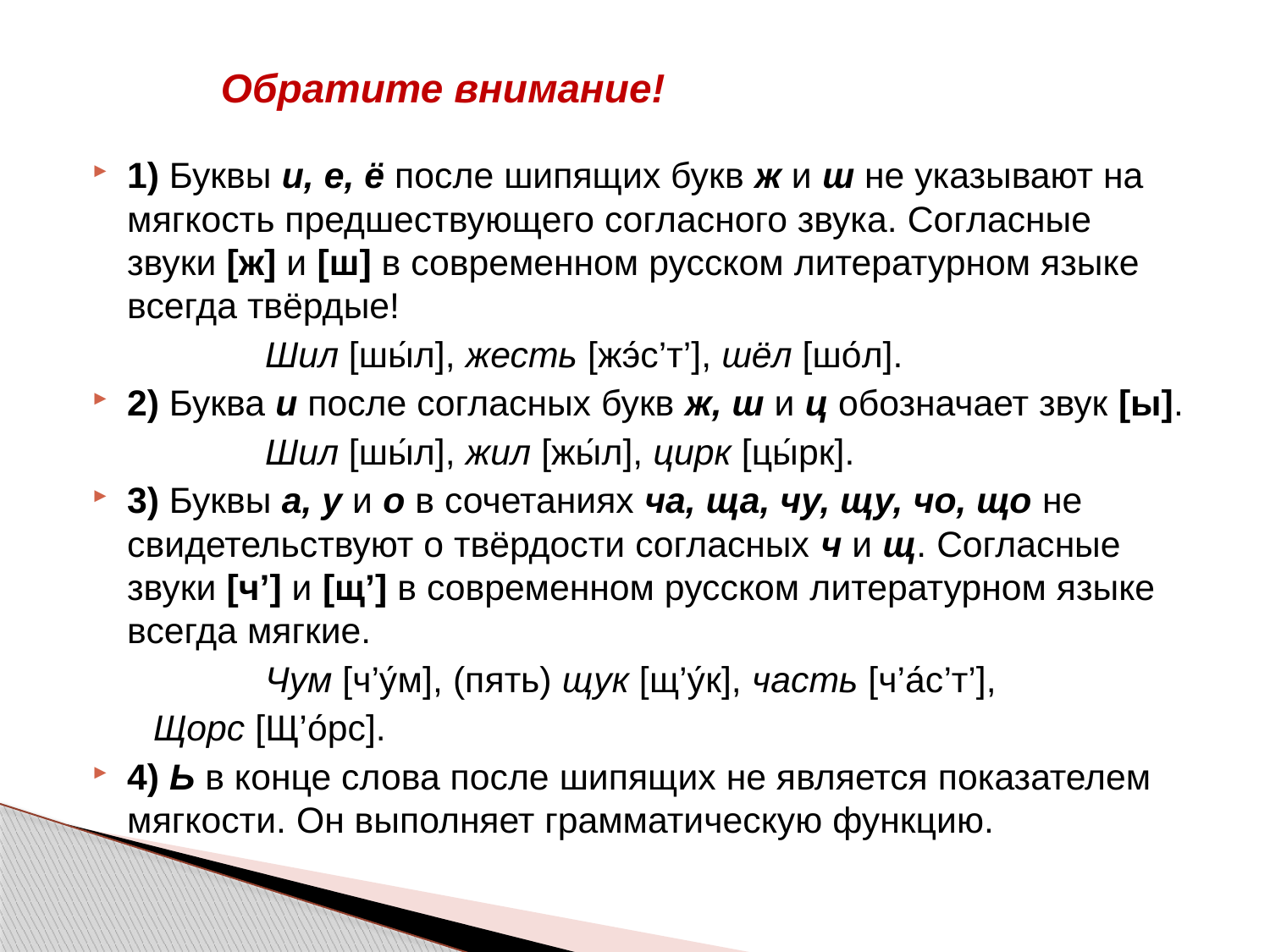

# Обратите внимание!
1) Буквы и, е, ё после шипящих букв ж и ш не указывают на мягкость предшествующего согласного звука. Согласные звуки [ж] и [ш] в современном русском литературном языке всегда твёрдые!
                 Шил [шы́л], жесть [жэ́с’т’], шёл [шо́л].
2) Буква и после согласных букв ж, ш и ц обозначает звук [ы].
                 Шил [шы́л], жил [жы́л], цирк [цы́рк].
3) Буквы а, у и о в сочетаниях ча, ща, чу, щу, чо, що не свидетельствуют о твёрдости согласных ч и щ. Согласные звуки [ч’] и [щ’] в современном русском литературном языке всегда мягкие.
                 Чум [ч’у́м], (пять) щук [щ’у́к], часть [ч’а́с’т’],
      Щорс [Щ’о́рс].
4) Ь в конце слова после шипящих не является показателем мягкости. Он выполняет грамматическую функцию.